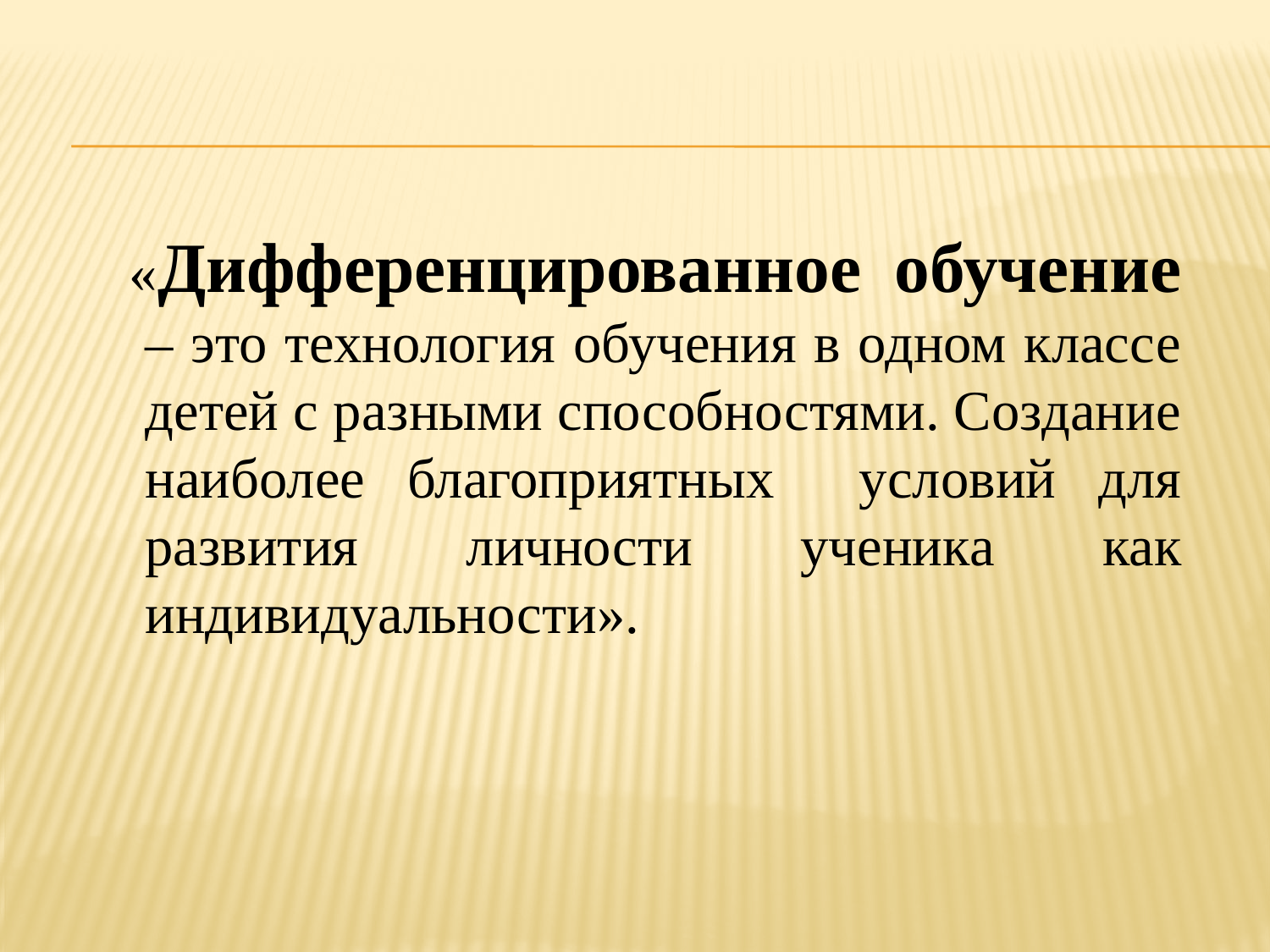

«Дифференцированное обучение – это технология обучения в одном классе детей с разными способностями. Создание наиболее благоприятных  условий для развития личности ученика как индивидуальности».